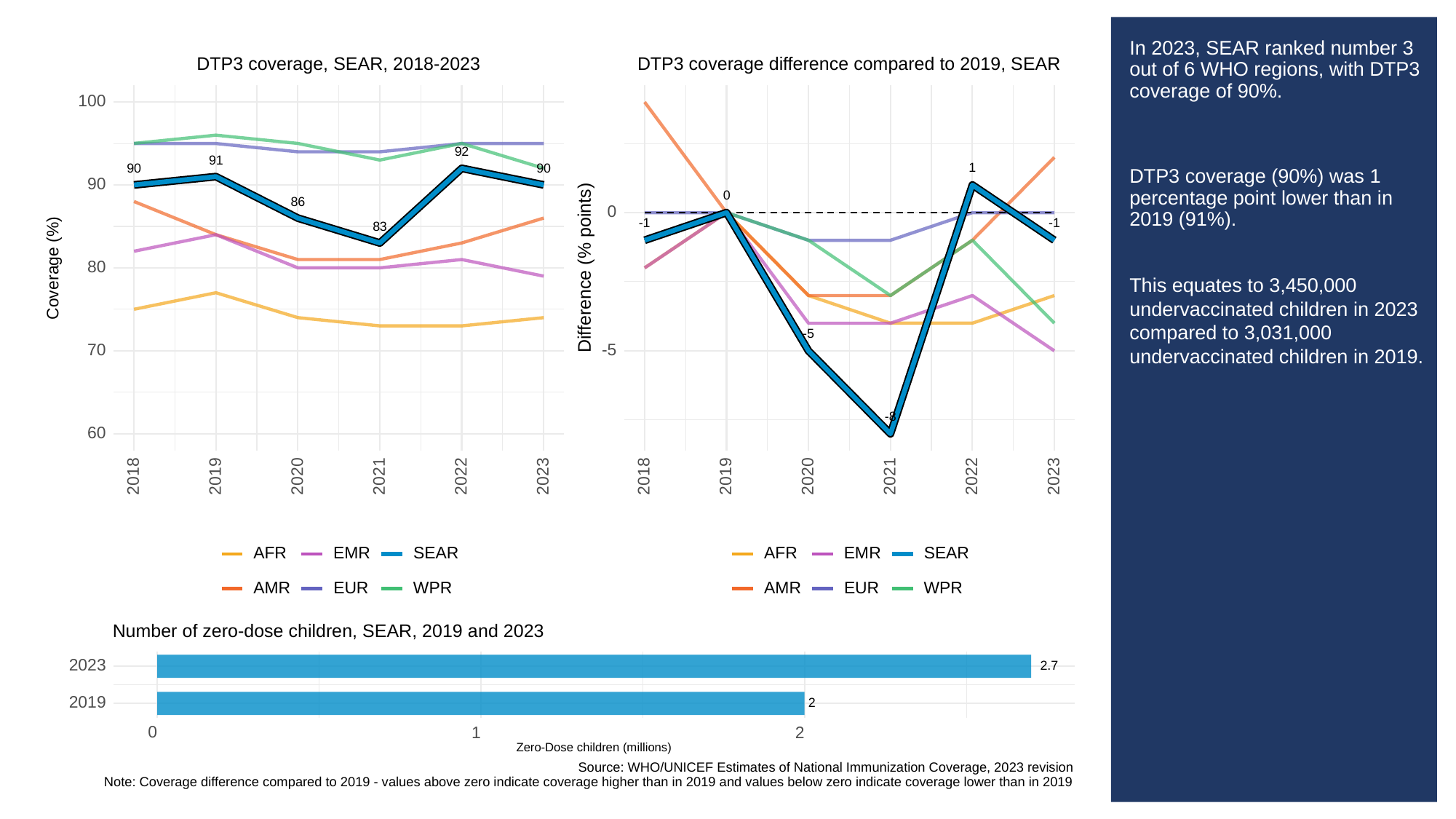

# In 2023, SEAR ranked number 3 out of 6 WHO regions, with DTP3 coverage of 90%.

DTP3 coverage (90%) was 1 percentage point lower than in 2019 (91%).

This equates to 3,450,000 undervaccinated children in 2023 compared to 3,031,000 undervaccinated children in 2019.

DTP3 coverage, SEAR, 2018-2023
DTP3 coverage difference compared to 2019, SEAR

100

92
91
1
90
90

90

0
86

0

-1
-1
83

Difference (% points)
Coverage (%)
80

-5
70
-5

-8

60

2023
2023
2018
2019
2020
2021
2022
2018
2019
2020
2021
2022
SEAR
SEAR
AFR
EMR
AFR
EMR

EUR
EUR
AMR
WPR
AMR
WPR

Number of zero-dose children, SEAR, 2019 and 2023

2023
2.7

2019
2

0
1
2
Zero-Dose children (millions)
Source: WHO/UNICEF Estimates of National Immunization Coverage, 2023 revision
Note: Coverage difference compared to 2019 - values above zero indicate coverage higher than in 2019 and values below zero indicate coverage lower than in 2019